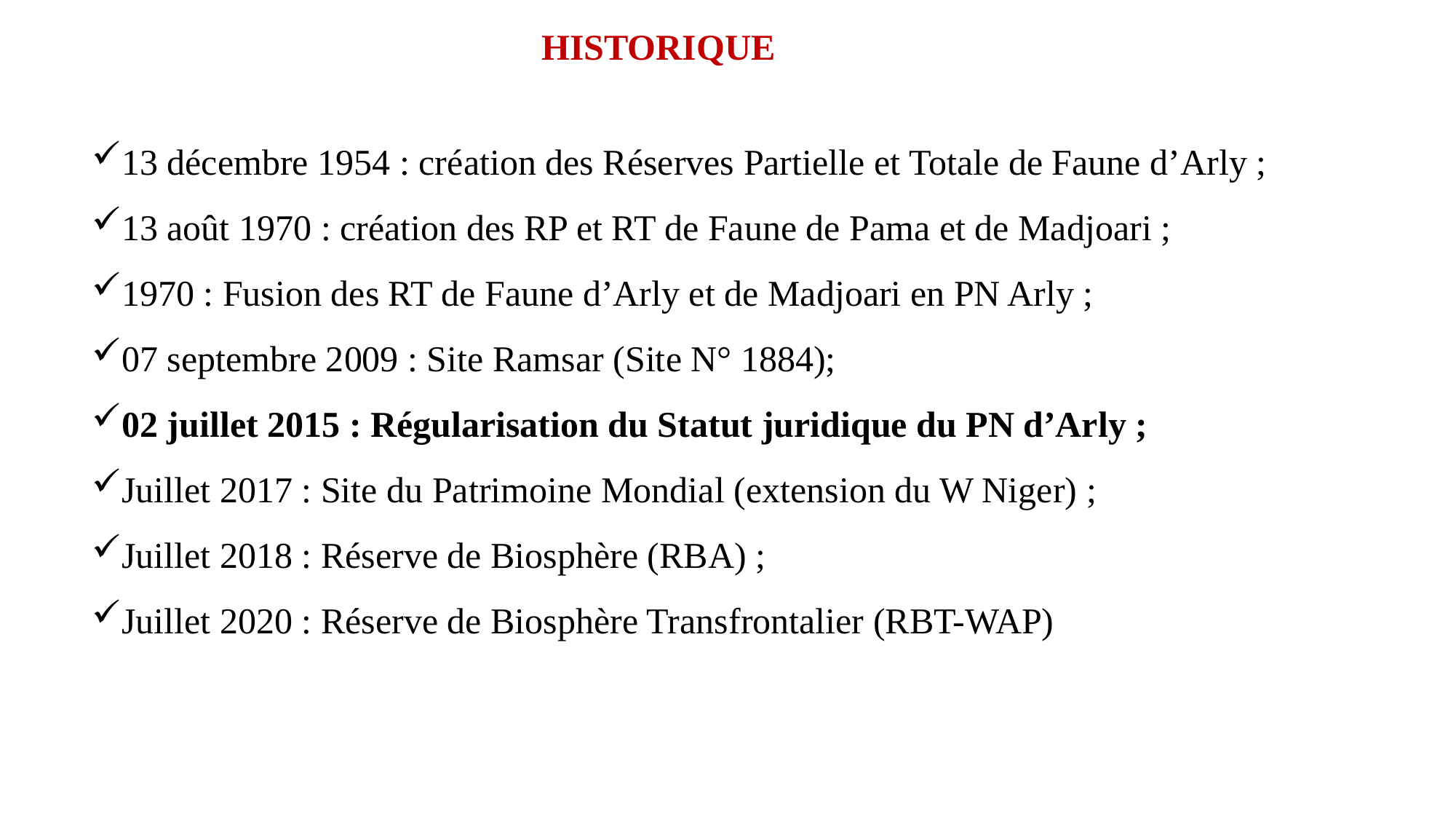

# HISTORIQUE
13 décembre 1954 : création des Réserves Partielle et Totale de Faune d’Arly ;
13 août 1970 : création des RP et RT de Faune de Pama et de Madjoari ;
1970 : Fusion des RT de Faune d’Arly et de Madjoari en PN Arly ;
07 septembre 2009 : Site Ramsar (Site N° 1884);
02 juillet 2015 : Régularisation du Statut juridique du PN d’Arly ;
Juillet 2017 : Site du Patrimoine Mondial (extension du W Niger) ;
Juillet 2018 : Réserve de Biosphère (RBA) ;
Juillet 2020 : Réserve de Biosphère Transfrontalier (RBT-WAP)